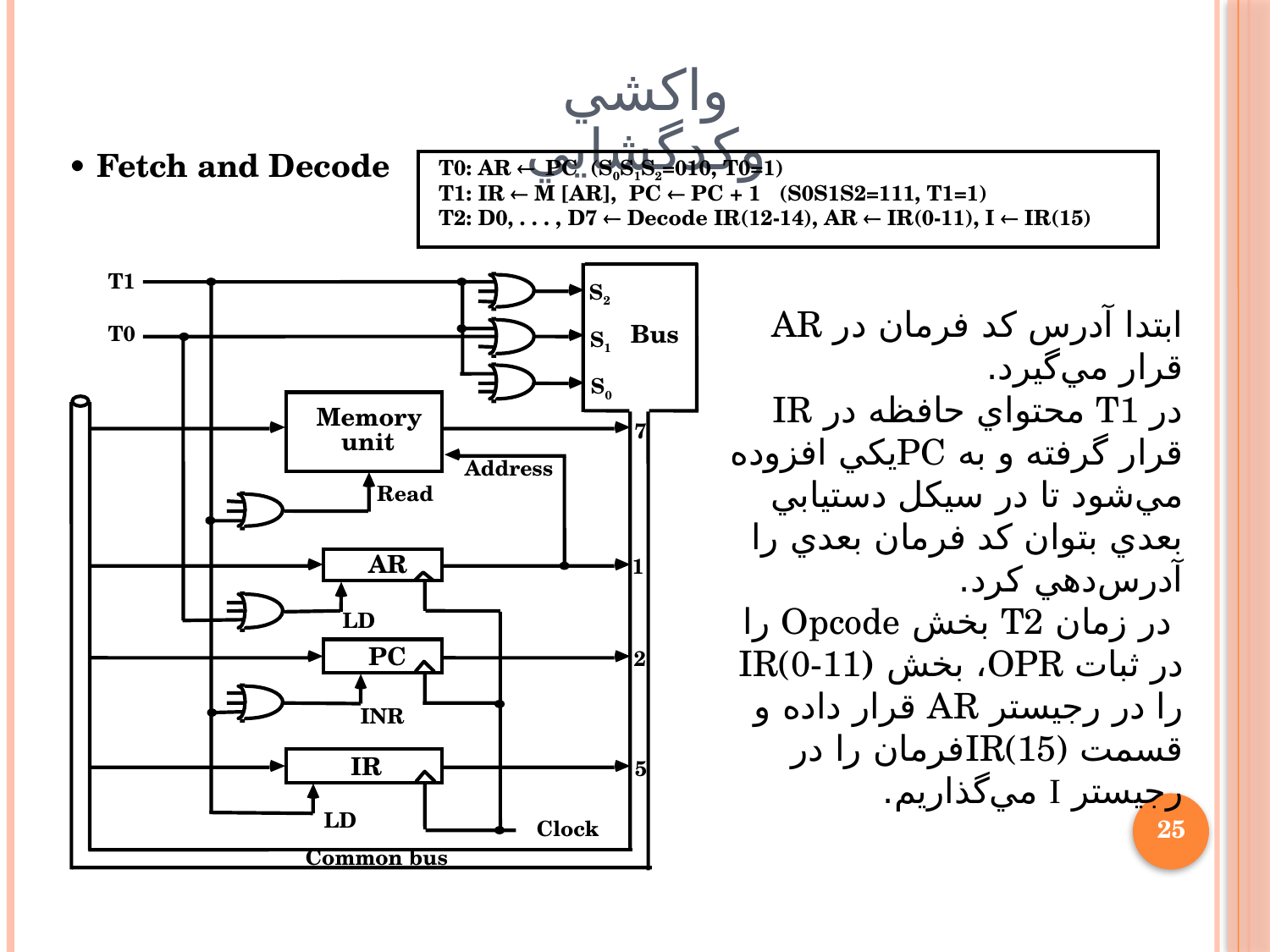

# واكشي وكدگشايي
• Fetch and Decode
T0: AR ← PC  (S0S1S2=010, T0=1)
T1: IR ← M [AR],  PC ← PC + 1   (S0S1S2=111, T1=1)
T2: D0, . . . , D7 ← Decode IR(12-14), AR ← IR(0-11), I ← IR(15)

T1
S2

ابتدا آدرس کد فرمان در AR قرار مي‌گيرد.
در T1 محتواي حافظه در IR قرار گرفته و به PC‌يکي افزوده مي‌شود تا در سيکل دستيابي بعدي بتوان کد فرمان بعدي را آدرس‌دهي کرد.
 در زمان T2 بخش Opcode را در ثبات OPR، بخش IR(0-11) را در رجيستر AR قرار داده و قسمت IR(15)فرمان را در رجيستر I مي‌گذاريم.

Bus
T0

S1

S0

Memory

7

unit

Address

Read

AR

1

LD

PC

2

INR

IR

5

25
LD

Clock

Common bus